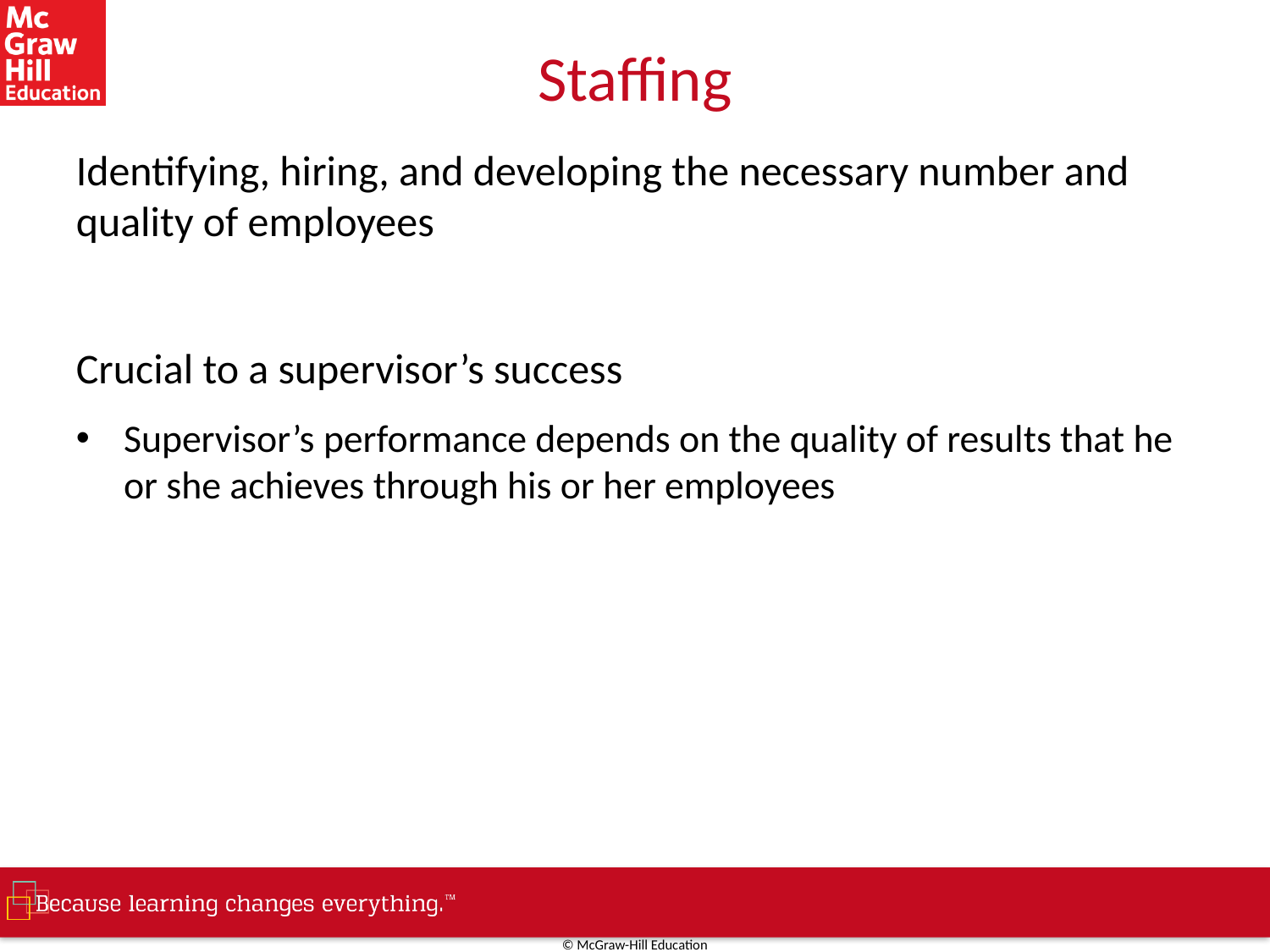

# Staffing
Identifying, hiring, and developing the necessary number and quality of employees

Crucial to a supervisor’s success
Supervisor’s performance depends on the quality of results that he or she achieves through his or her employees